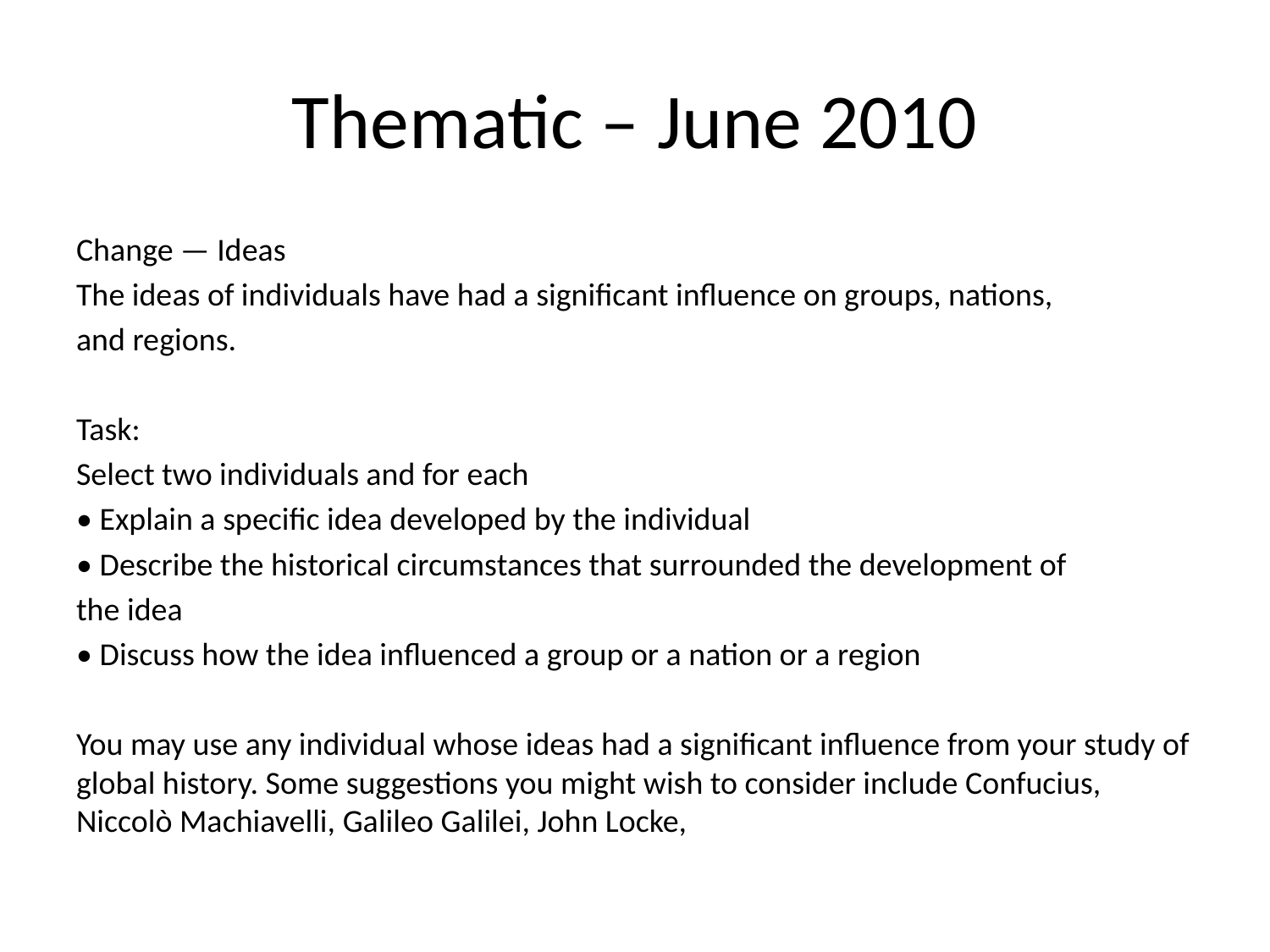

# Thematic – June 2010
Change — Ideas
The ideas of individuals have had a significant influence on groups, nations,
and regions.

Task:
Select two individuals and for each
• Explain a specific idea developed by the individual
• Describe the historical circumstances that surrounded the development of
the idea
• Discuss how the idea influenced a group or a nation or a region

You may use any individual whose ideas had a significant influence from your study of global history. Some suggestions you might wish to consider include Confucius,  Niccolò Machiavelli, Galileo Galilei, John Locke,